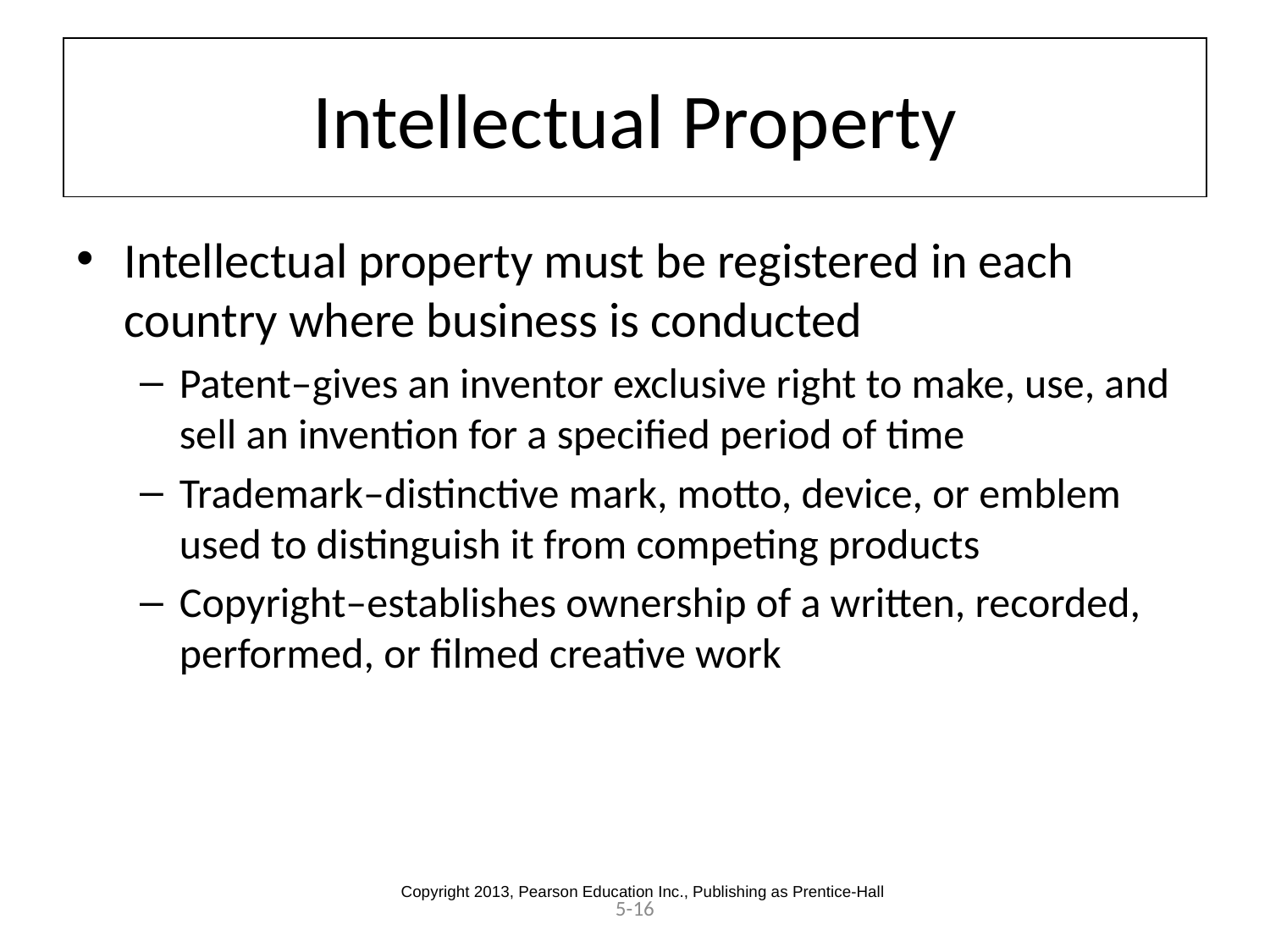

# Intellectual Property
Intellectual property must be registered in each country where business is conducted
Patent–gives an inventor exclusive right to make, use, and sell an invention for a specified period of time
Trademark–distinctive mark, motto, device, or emblem used to distinguish it from competing products
Copyright–establishes ownership of a written, recorded, performed, or filmed creative work
Copyright 2013, Pearson Education Inc., Publishing as Prentice-Hall

5-16